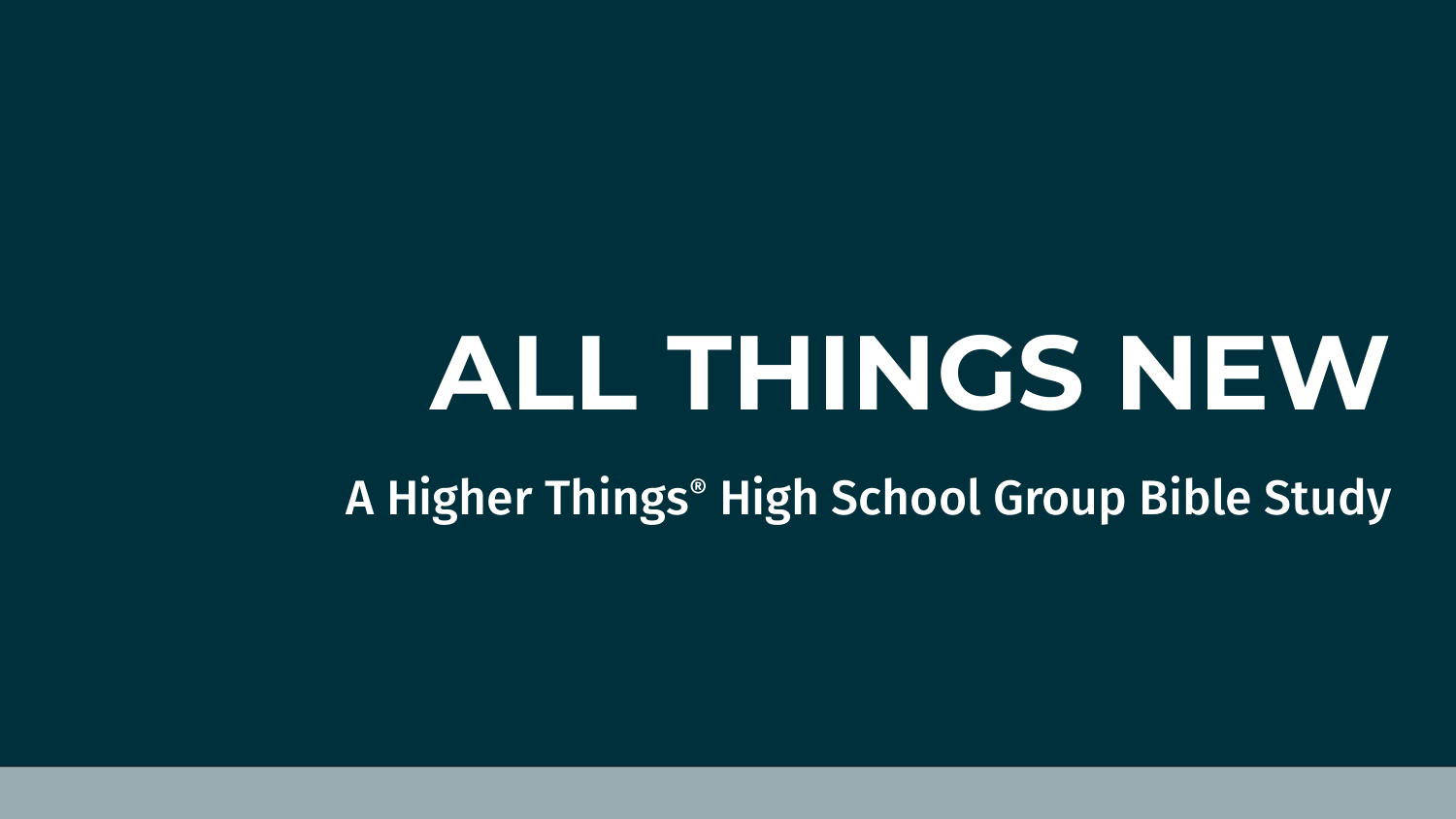

# ALL THINGS NEW
A Higher Things® High School Group Bible Study